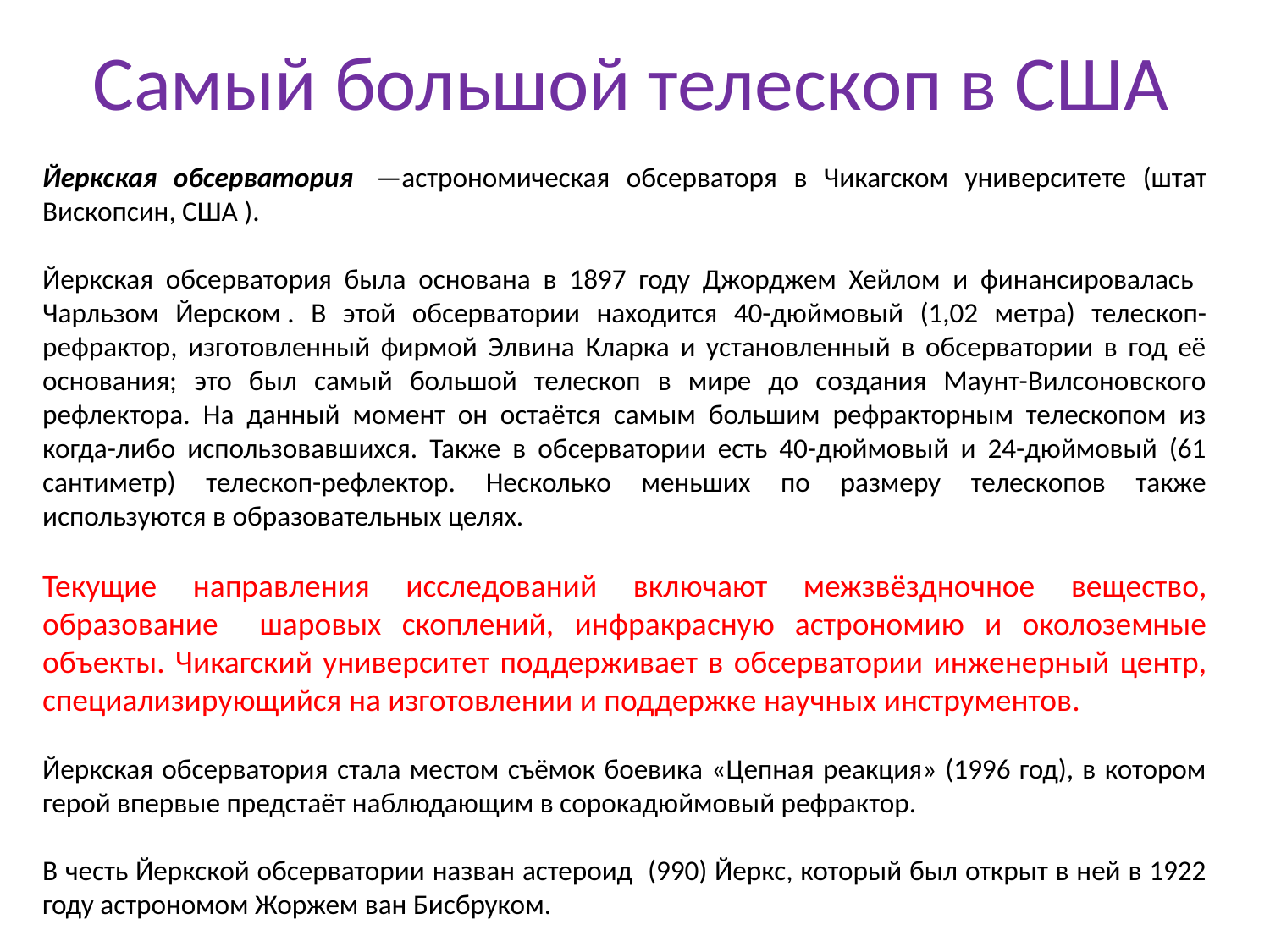

# Самый большой телескоп в США
Йеркская обсерватория  —астрономическая обсерваторя в Чикагском университете (штат Вископсин, США ).

Йеркская обсерватория была основана в 1897 году Джорджем Хейлом и финансировалась  Чарльзом Йерском . В этой обсерватории находится 40-дюймовый (1,02 метра) телескоп-рефрактор, изготовленный фирмой Элвина Кларка и установленный в обсерватории в год её основания; это был самый большой телескоп в мире до создания Маунт-Вилсоновского рефлектора. На данный момент он остаётся самым большим рефракторным телескопом из когда-либо использовавшихся. Также в обсерватории есть 40-дюймовый и 24-дюймовый (61 сантиметр) телескоп-рефлектор. Несколько меньших по размеру телескопов также используются в образовательных целях.

Текущие направления исследований включают межзвёздночное вещество, образование  шаровых скоплений, инфракрасную астрономию и околоземные объекты. Чикагский университет поддерживает в обсерватории инженерный центр, специализирующийся на изготовлении и поддержке научных инструментов.

Йеркская обсерватория стала местом съёмок боевика «Цепная реакция» (1996 год), в котором герой впервые предстаёт наблюдающим в сорокадюймовый рефрактор.

В честь Йеркской обсерватории назван астероид  (990) Йеркс, который был открыт в ней в 1922 году астрономом Жоржем ван Бисбруком.